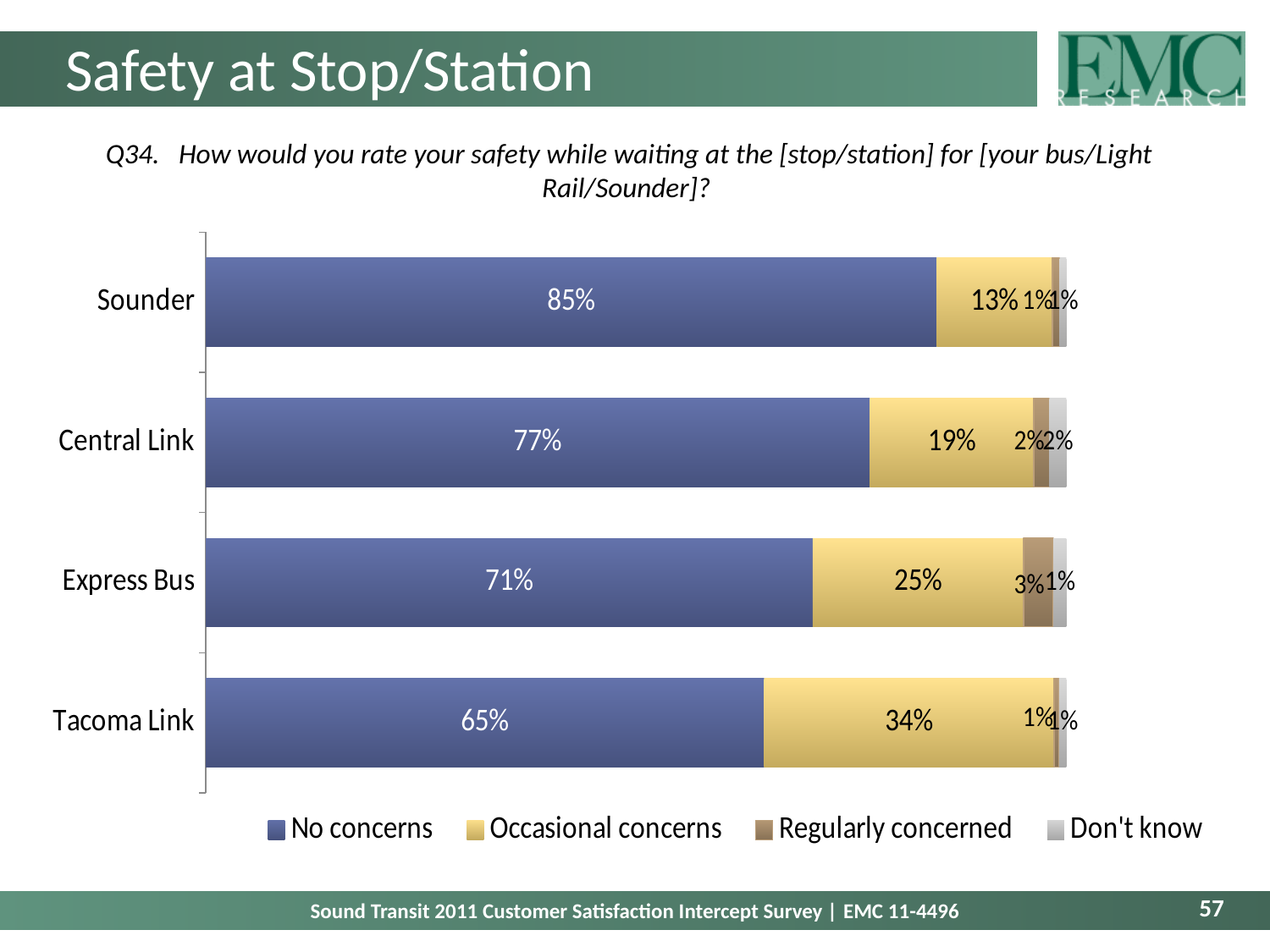

# Safety at Stop/Station
Q34.   How would you rate your safety while waiting at the [stop/station] for [your bus/Light Rail/Sounder]?

### Chart

| Category | No concerns | Occasional concerns | Regularly concerned | Don't know |
|---|---|---|---|---|
| Sounder | 0.8495515873535244 | 0.13464881816174132 | 0.008215703311630925 | 0.007583891173104035 |
| Central Link | 0.7716899964882786 | 0.19062839432570766 | 0.01810068846113008 | 0.019580920724885008 |
| Express Bus | 0.7054455445544505 | 0.24504950495049338 | 0.03465346534653447 | 0.014851485148514771 |
| Tacoma Link | 0.6490059075460156 | 0.3370066449729713 | 0.005729506847339794 | 0.00825794063367337 |